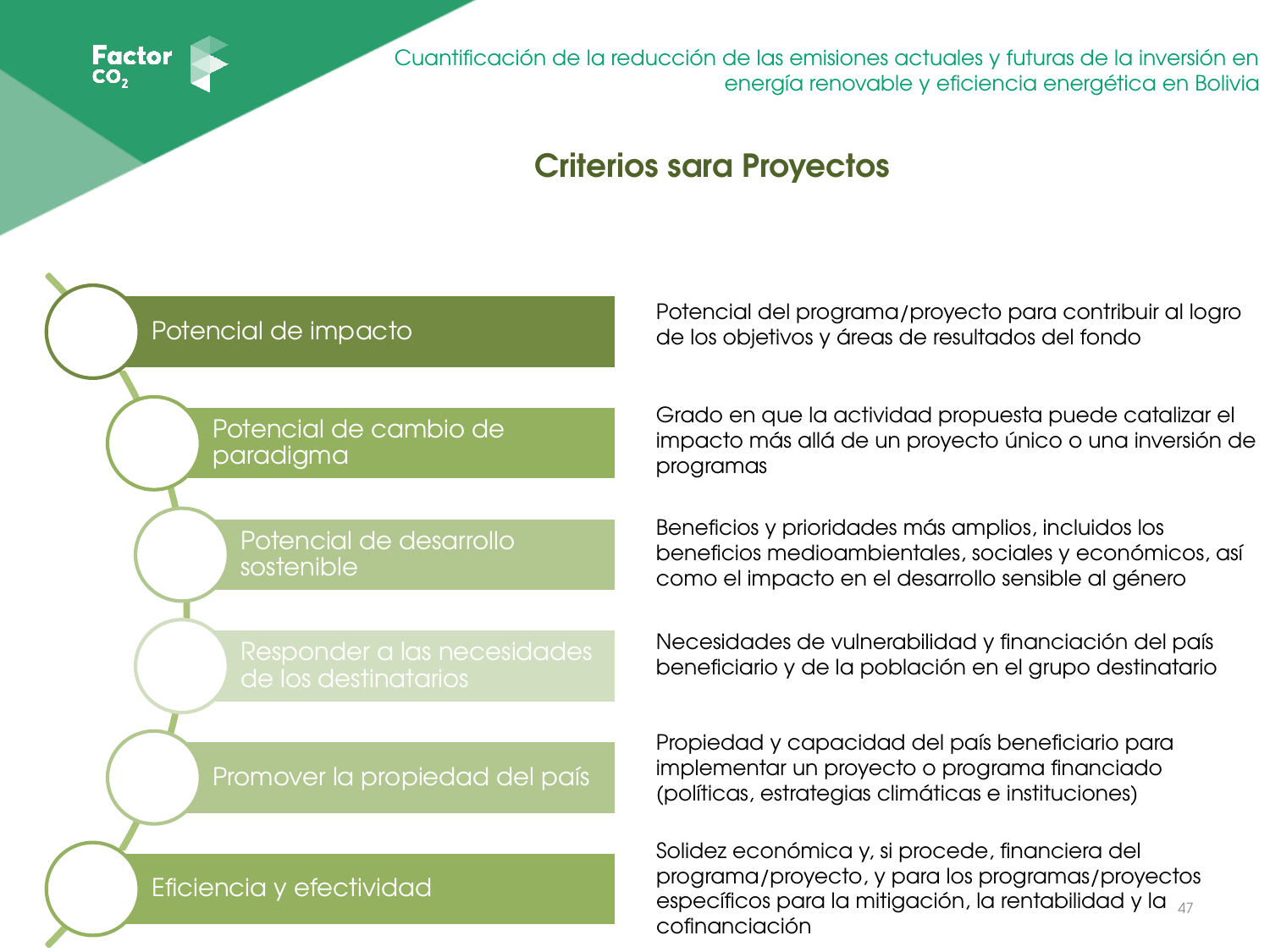

Criterios sara Proyectos
Potencial de impacto
Potencial de cambio de paradigma
Potencial de desarrollo sostenible
Responder a las necesidades de los destinatarios
Promover la propiedad del país
Eficiencia y efectividad
Potencial del programa/proyecto para contribuir al logro de los objetivos y áreas de resultados del fondo
Grado en que la actividad propuesta puede catalizar el impacto más allá de un proyecto único o una inversión de programas
Beneficios y prioridades más amplios, incluidos los beneficios medioambientales, sociales y económicos, así como el impacto en el desarrollo sensible al género
Necesidades de vulnerabilidad y financiación del país beneficiario y de la población en el grupo destinatario
Propiedad y capacidad del país beneficiario para implementar un proyecto o programa financiado (políticas, estrategias climáticas e instituciones)
Solidez económica y, si procede, financiera del programa/proyecto, y para los programas/proyectos específicos para la mitigación, la rentabilidad y la cofinanciación
47